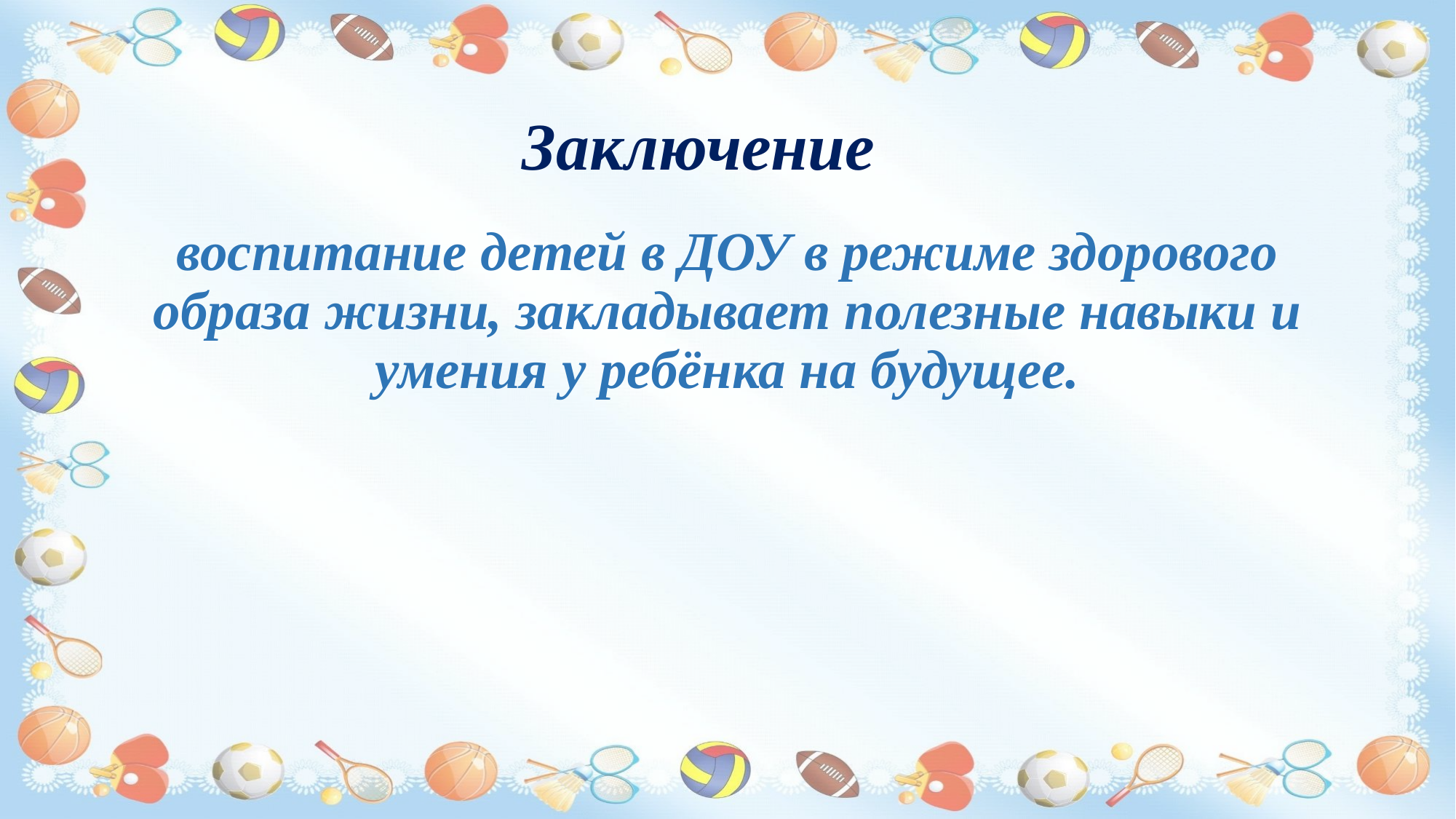

# Заключение
воспитание детей в ДОУ в режиме здорового образа жизни, закладывает полезные навыки и умения у ребёнка на будущее.